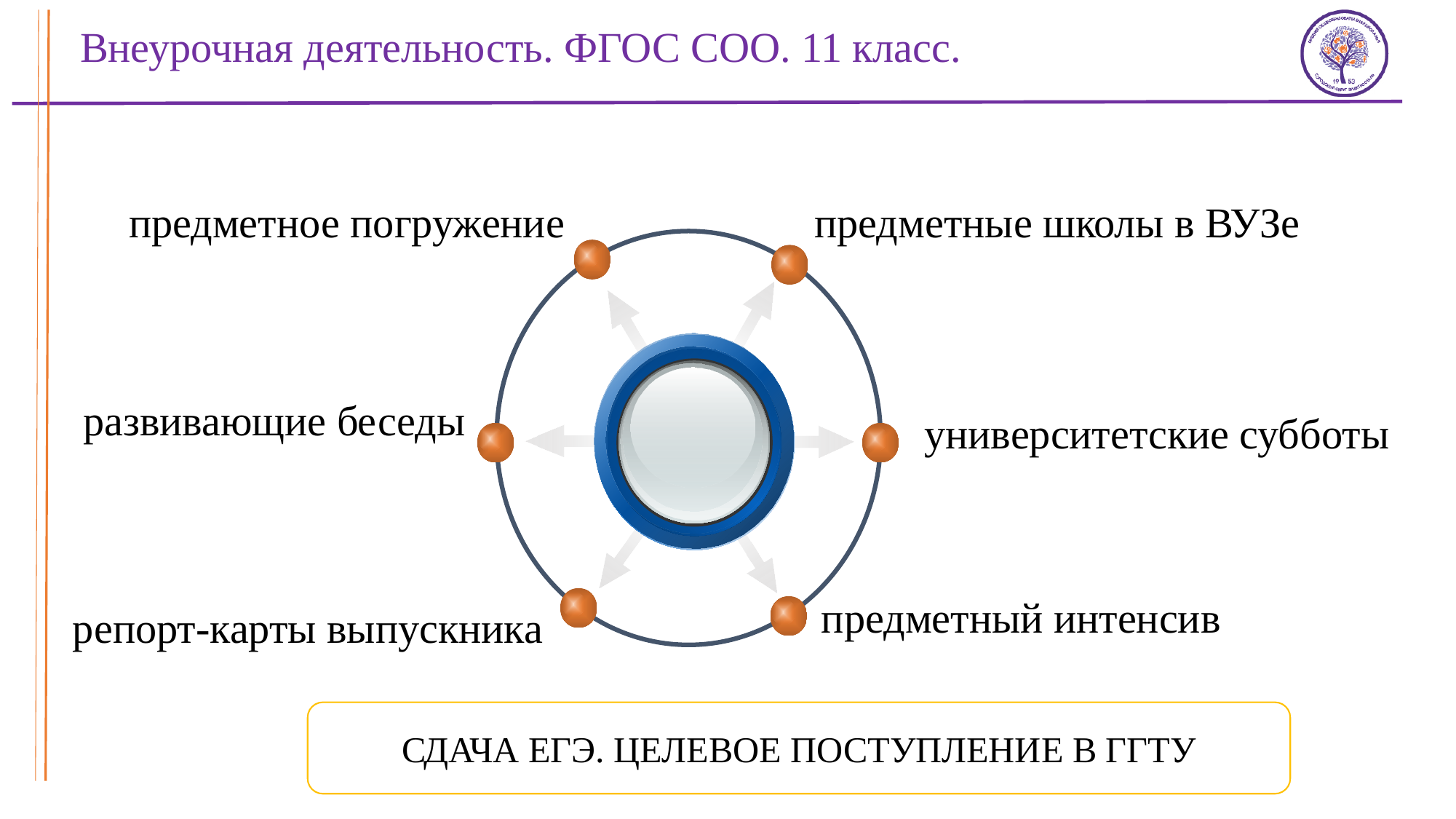

Внеурочная деятельность. ФГОС СОО. 11 класс.
предметное погружение
предметные школы в ВУЗе

развивающие беседы
университетские субботы

предметный интенсив

репорт-карты выпускника

СДАЧА ЕГЭ. ЦЕЛЕВОЕ ПОСТУПЛЕНИЕ В ГГТУ